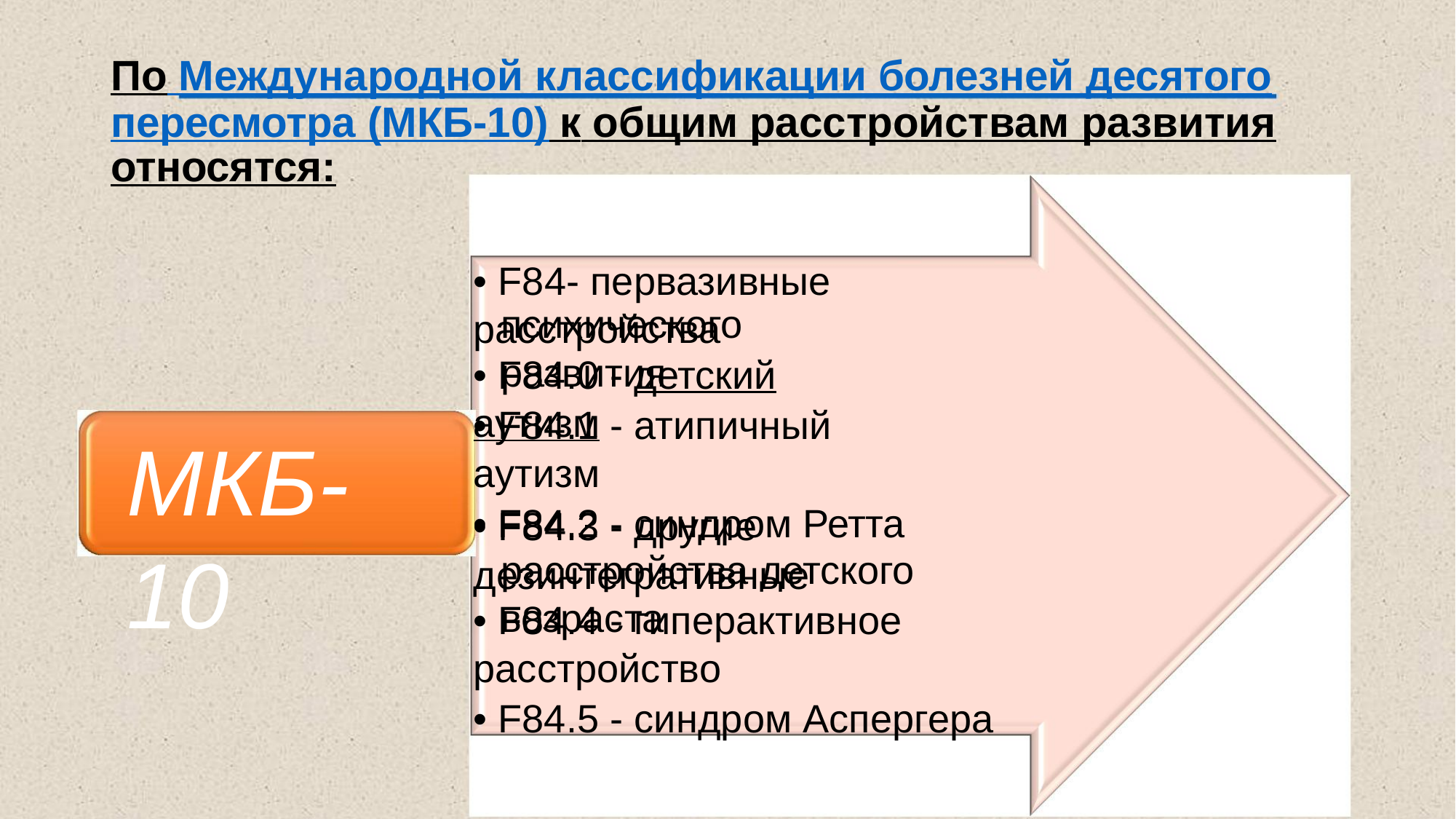

По Международной классификации болезней десятого
пересмотра (МКБ-10) к общим расстройствам развития
относятся:
• F84- первазивные расстройства
психического развития
• F84.0 - детский аутизм
• F84.1 - атипичный аутизм
• F84.2 - синдром Ретта
МКБ-10
• F84.3 - другие дезинтегративные
расстройства детского возраста
• F84.4 - гиперактивное расстройство
• F84.5 - синдром Аспергера